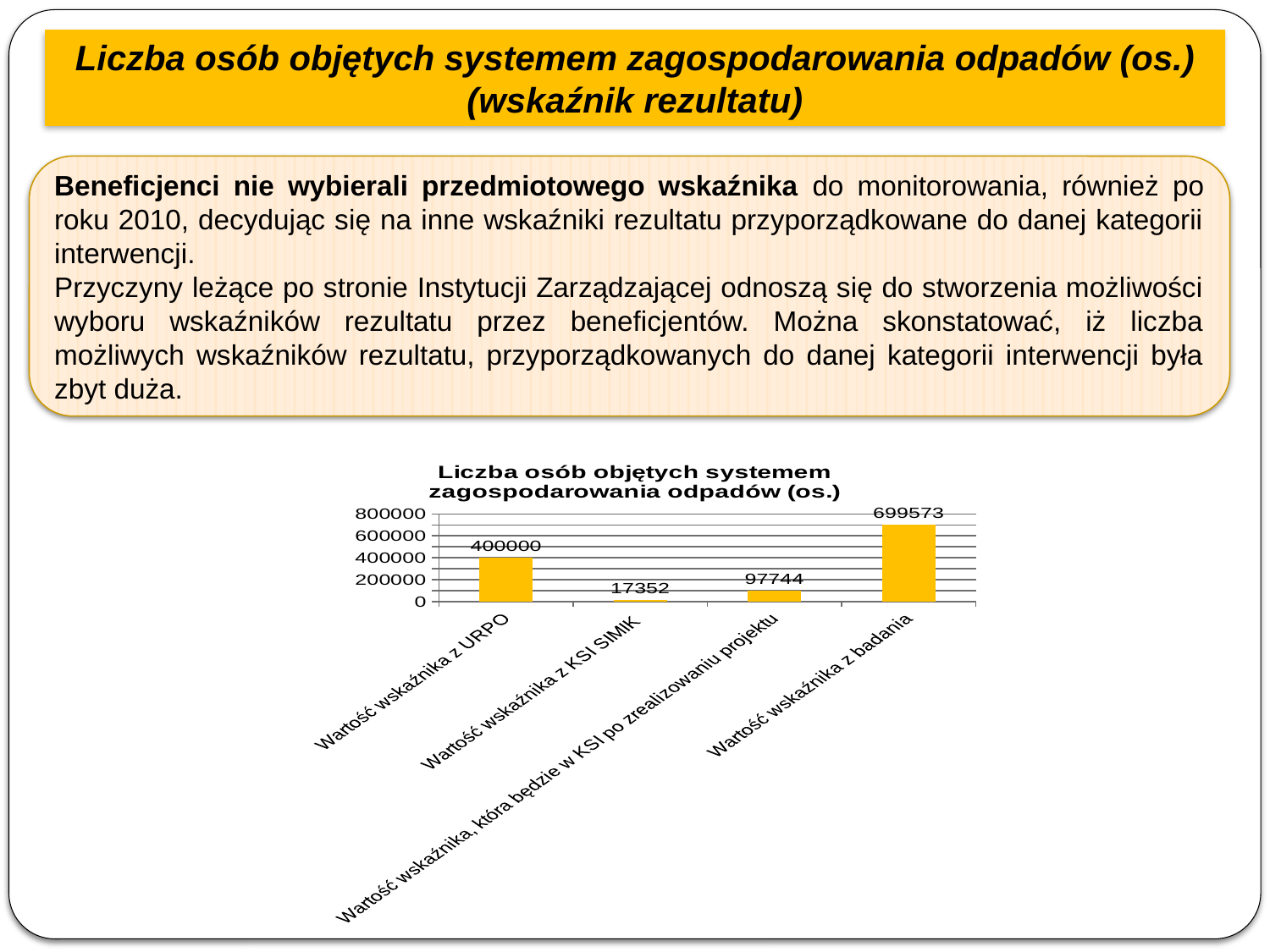

Liczba osób objętych systemem zagospodarowania odpadów (os.) (wskaźnik rezultatu)
Beneficjenci nie wybierali przedmiotowego wskaźnika do monitorowania, również po roku 2010, decydując się na inne wskaźniki rezultatu przyporządkowane do danej kategorii interwencji.
Przyczyny leżące po stronie Instytucji Zarządzającej odnoszą się do stworzenia możliwości wyboru wskaźników rezultatu przez beneficjentów. Można skonstatować, iż liczba możliwych wskaźników rezultatu, przyporządkowanych do danej kategorii interwencji była zbyt duża.

### Chart: Liczba osób objętych systemem zagospodarowania odpadów (os.)

| Category | Liczba osób objętych systemem zagospodarowania odpadów (osoby) |
|---|---|
| Wartość wskaźnika z URPO | 400000.0 |
| Wartość wskaźnika z KSI SIMIK  | 17352.0 |
| Wartość wskaźnika, która będzie w KSI po zrealizowaniu projektu | 97744.0 |
| Wartość wskaźnika z badania | 699573.0 |